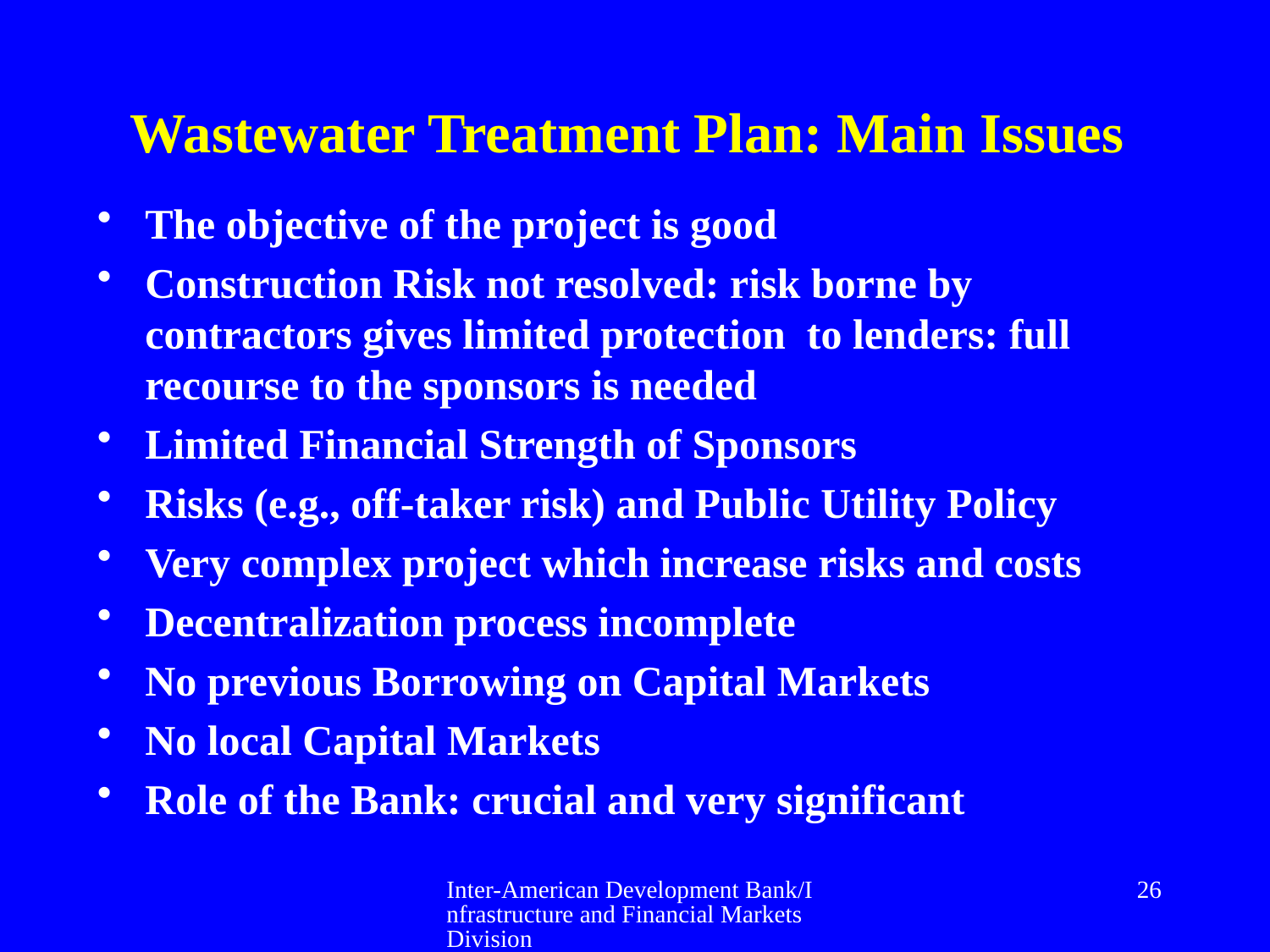

# Wastewater Treatment Plan: Main Issues
The objective of the project is good
Construction Risk not resolved: risk borne by contractors gives limited protection  to lenders: full recourse to the sponsors is needed
Limited Financial Strength of Sponsors
Risks (e.g., off-taker risk) and Public Utility Policy
Very complex project which increase risks and costs
Decentralization process incomplete
No previous Borrowing on Capital Markets
No local Capital Markets
Role of the Bank: crucial and very significant
Inter-American Development Bank/Infrastructure and Financial Markets Division
26